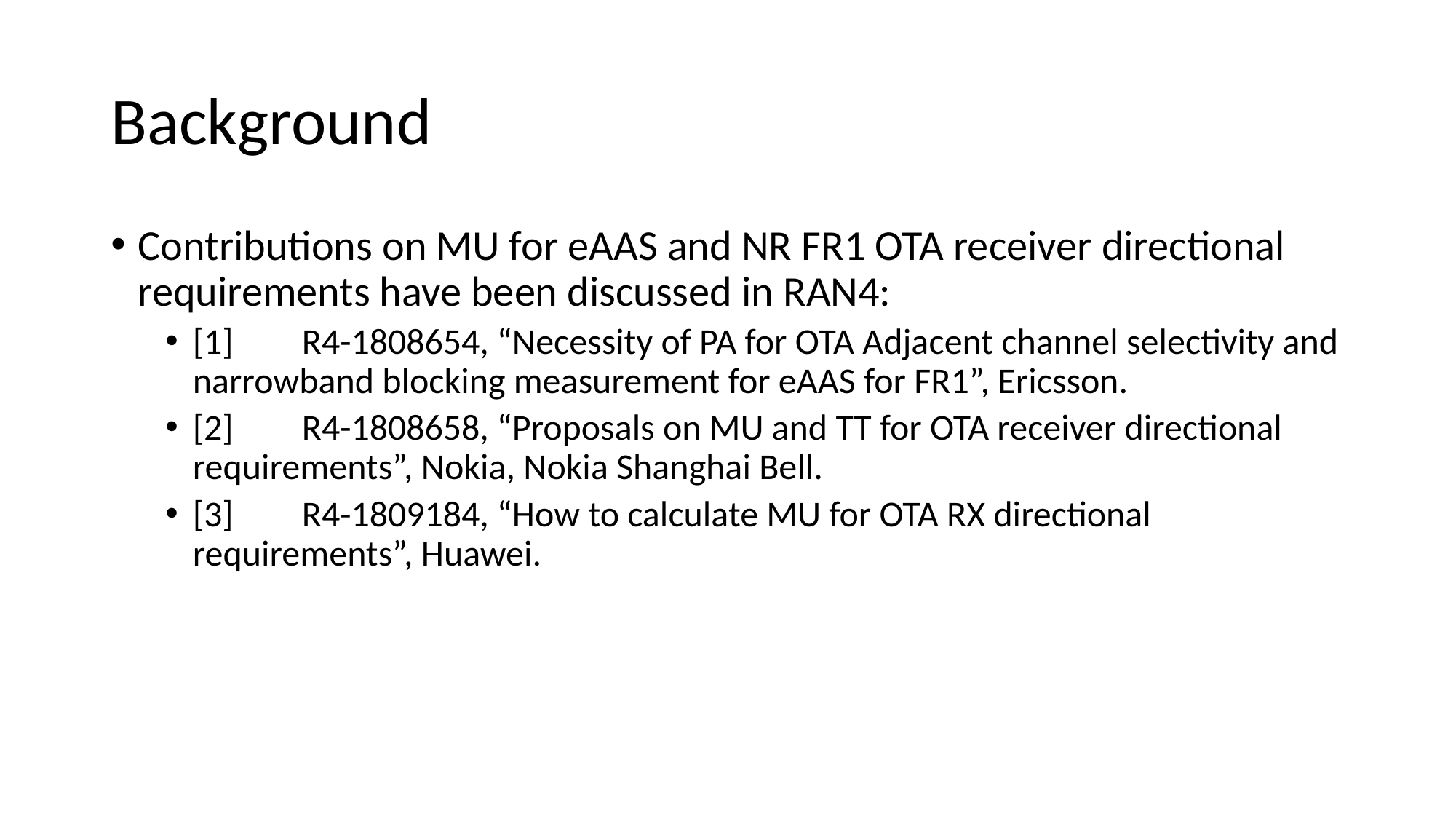

# Background
Contributions on MU for eAAS and NR FR1 OTA receiver directional requirements have been discussed in RAN4:
[1]	R4-1808654, “Necessity of PA for OTA Adjacent channel selectivity and narrowband blocking measurement for eAAS for FR1”, Ericsson.
[2]	R4-1808658, “Proposals on MU and TT for OTA receiver directional requirements”, Nokia, Nokia Shanghai Bell.
[3]	R4-1809184, “How to calculate MU for OTA RX directional requirements”, Huawei.